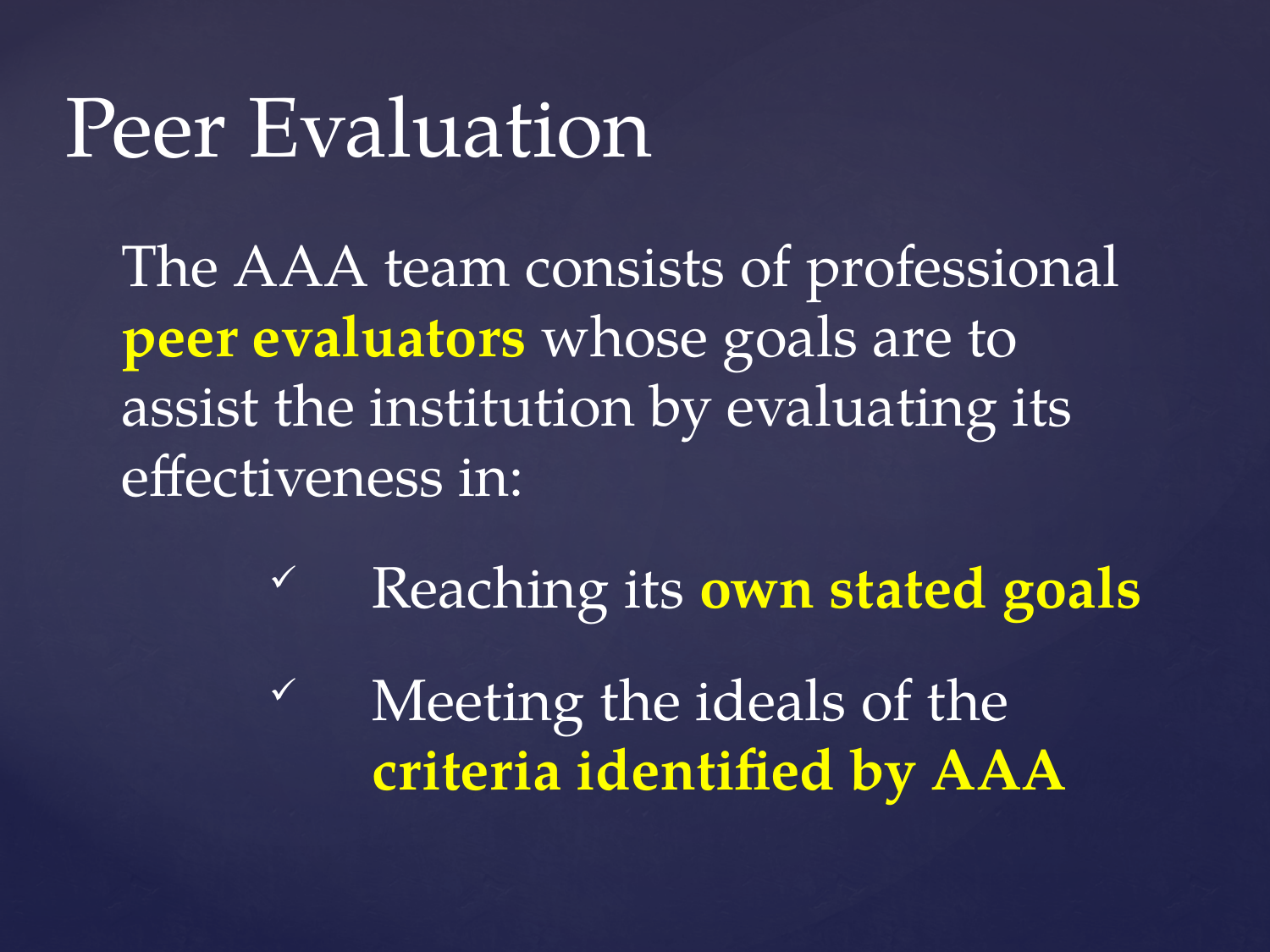

# Peer Evaluation
The AAA team consists of professional peer evaluators whose goals are to assist the institution by evaluating its effectiveness in:
Reaching its own stated goals
Meeting the ideals of the criteria identified by AAA